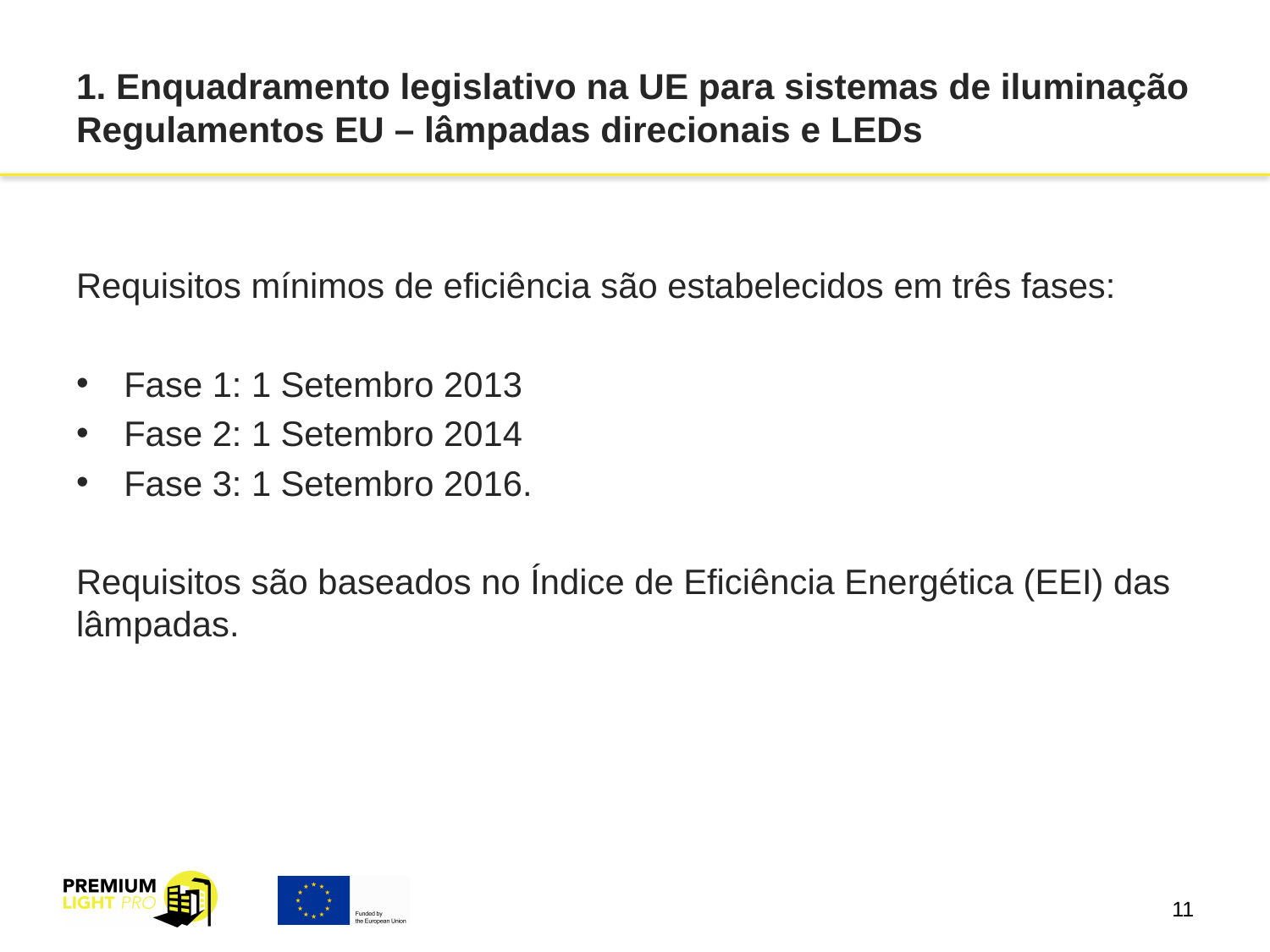

# 1. Enquadramento legislativo na UE para sistemas de iluminação Regulamentos EU – lâmpadas direcionais e LEDs

Requisitos mínimos de eficiência são estabelecidos em três fases:

Fase 1: 1 Setembro 2013
Fase 2: 1 Setembro 2014
Fase 3: 1 Setembro 2016.

Requisitos são baseados no Índice de Eficiência Energética (EEI) das lâmpadas.